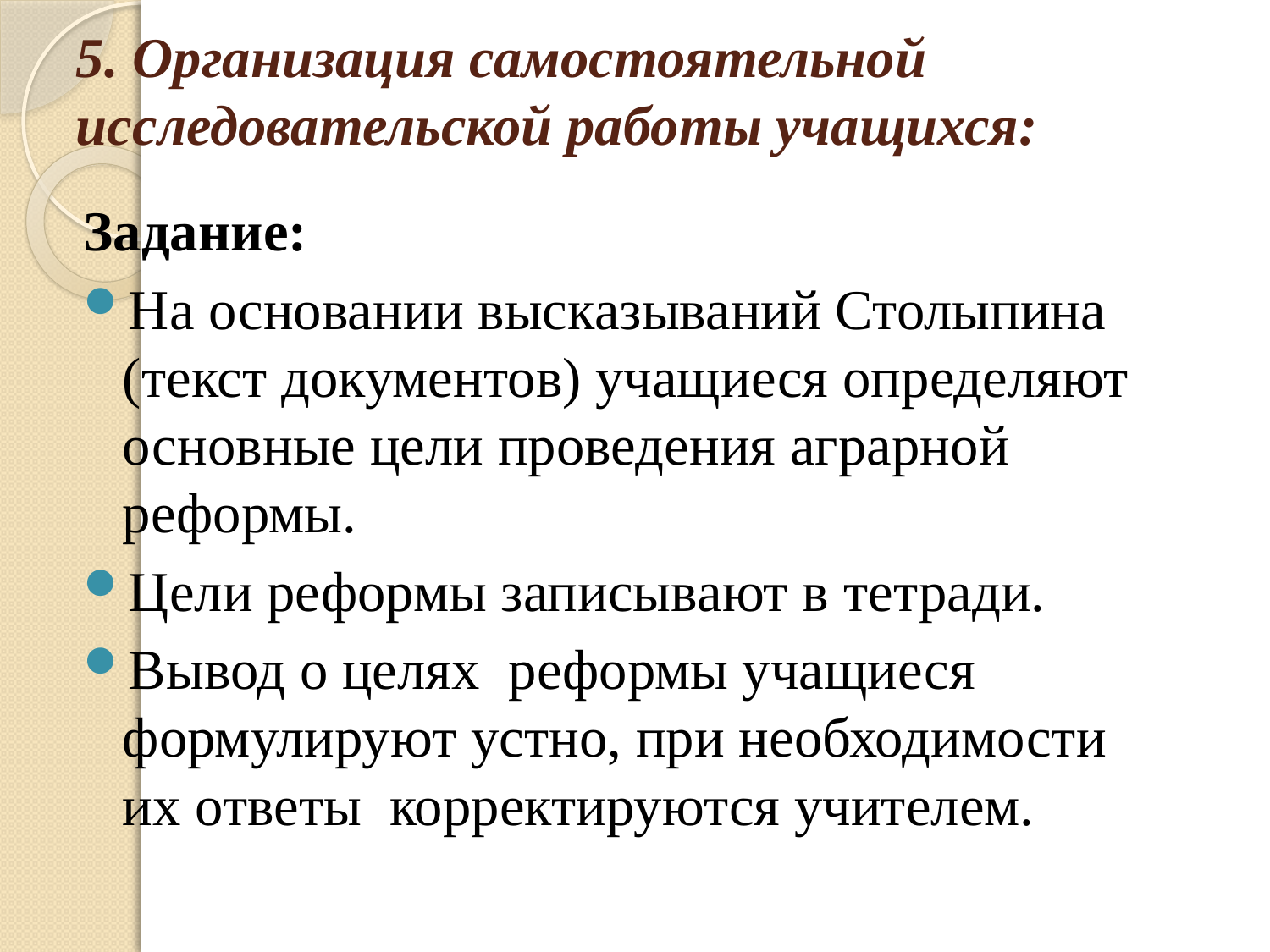

# 5. Организация самостоятельной исследовательской работы учащихся:
Задание:
На основании высказываний Столыпина (текст документов) учащиеся определяют основные цели проведения аграрной реформы.
Цели реформы записывают в тетради.
Вывод о целях  реформы учащиеся формулируют устно, при необходимости  их ответы  корректируются учителем.